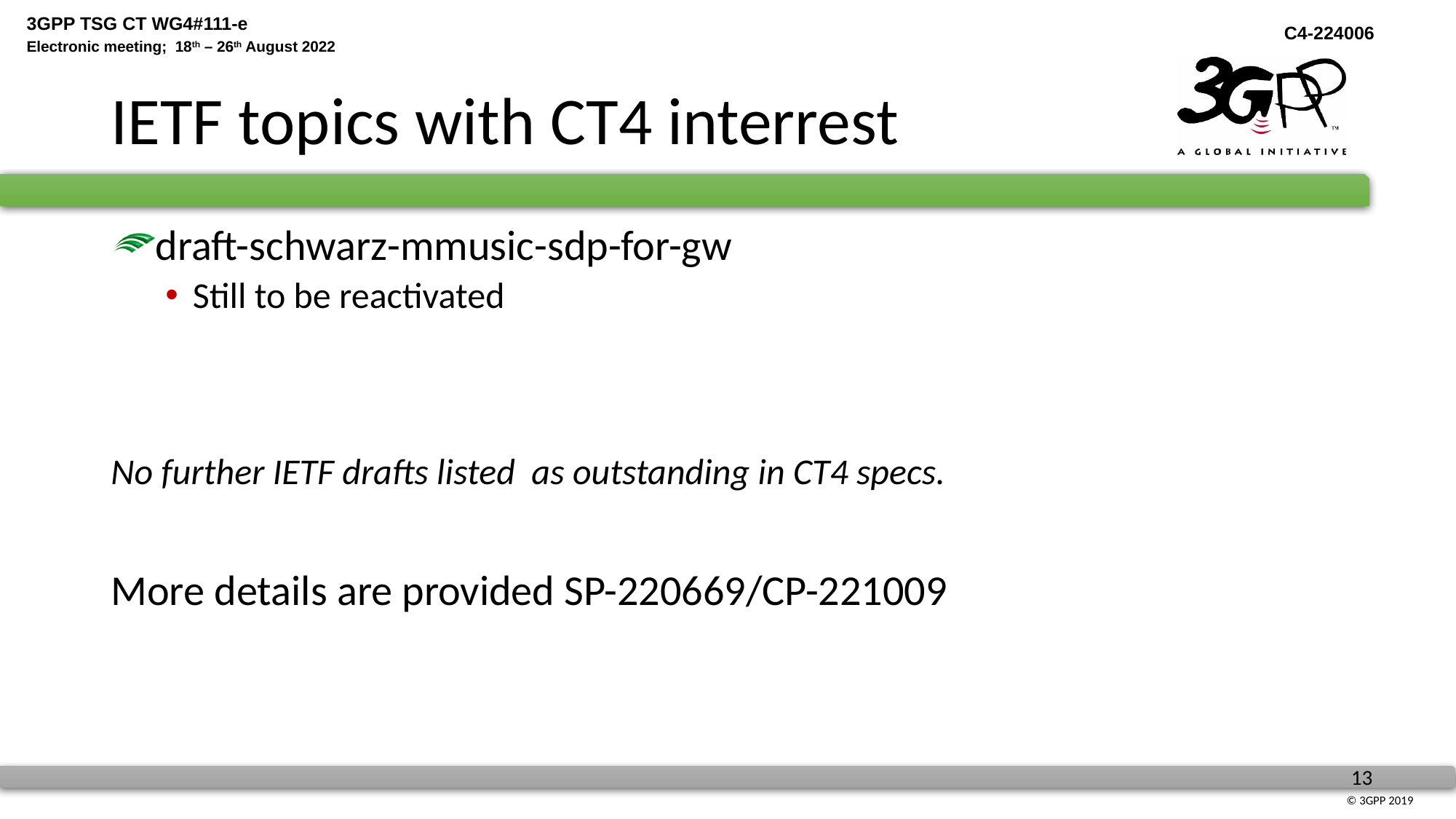

# IETF topics with CT4 interrest
draft-schwarz-mmusic-sdp-for-gw
Still to be reactivated

No further IETF drafts listed  as outstanding in CT4 specs.

More details are provided SP-220669/CP-221009